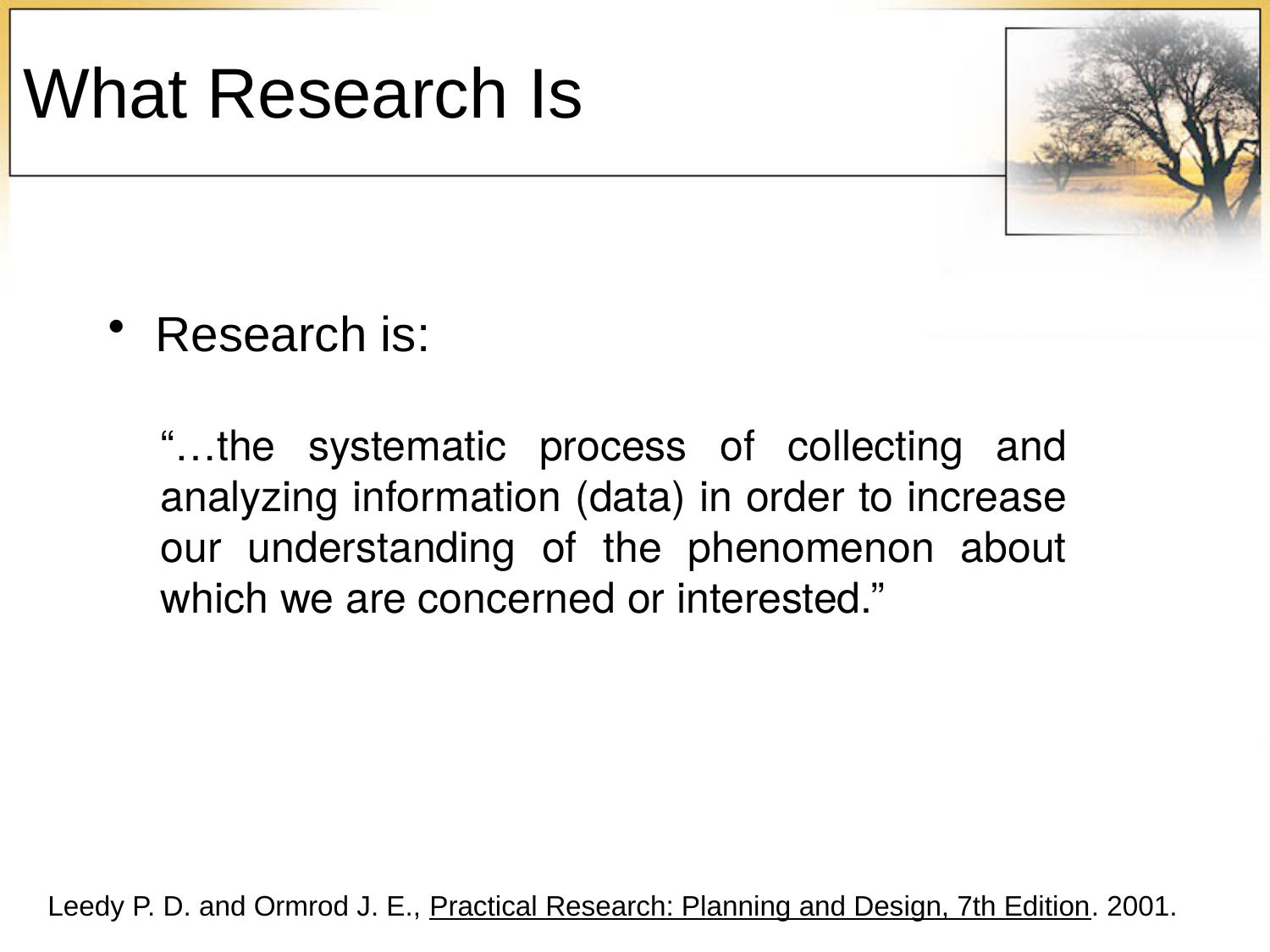

# What Research Is
Research is:
“…the systematic process of collecting and analyzing information (data) in order to increase our understanding of the phenomenon about which we are concerned or interested.”
Leedy P. D. and Ormrod J. E., Practical Research: Planning and Design, 7th Edition. 2001.